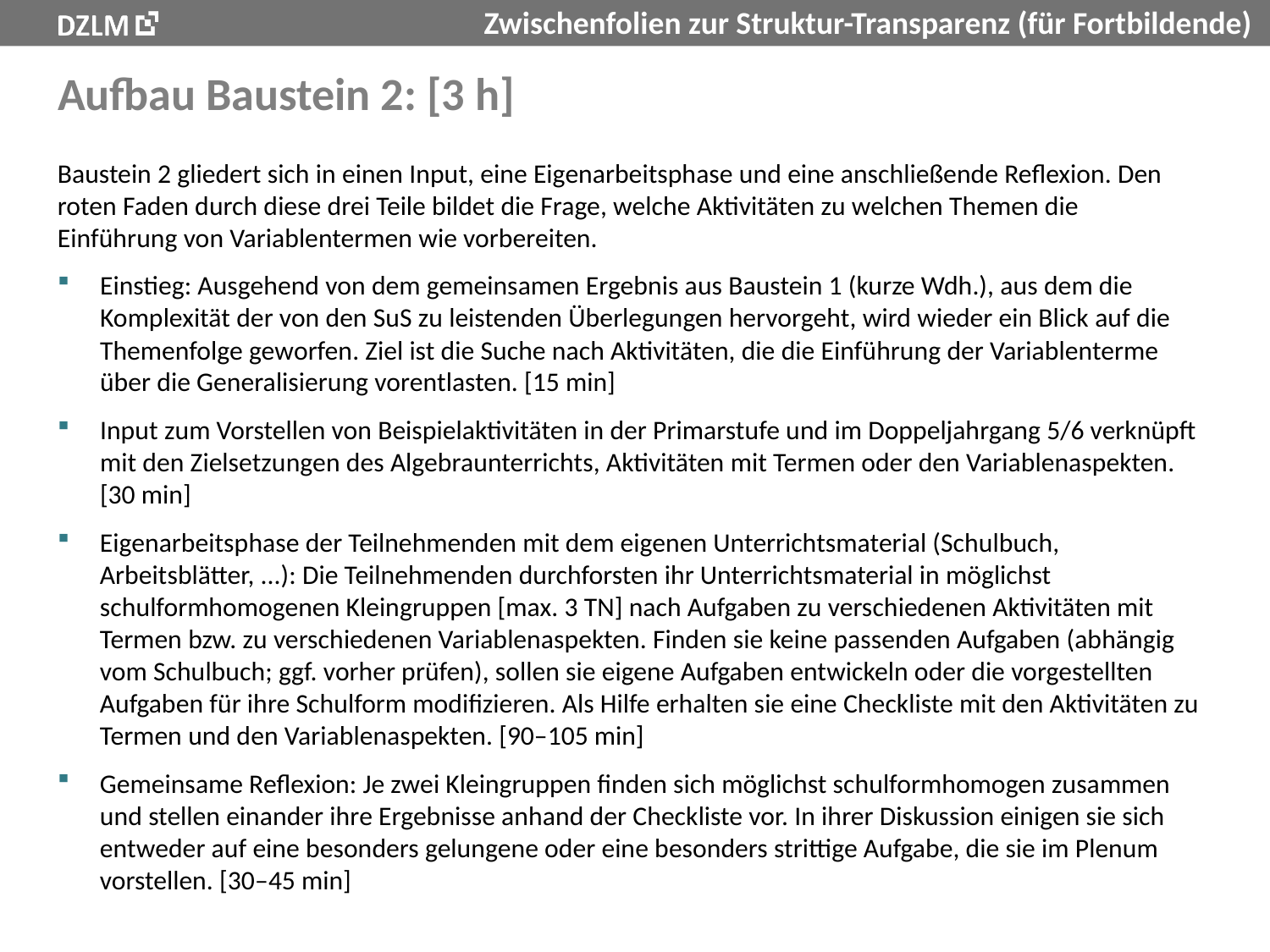

# Aufbau Baustein 2: [3 h]
Baustein 2 gliedert sich in einen Input, eine Eigenarbeitsphase und eine anschließende Reflexion. Den roten Faden durch diese drei Teile bildet die Frage, welche Aktivitäten zu welchen Themen die Einführung von Variablentermen wie vorbereiten.
Einstieg: Ausgehend von dem gemeinsamen Ergebnis aus Baustein 1 (kurze Wdh.), aus dem die Komplexität der von den SuS zu leistenden Überlegungen hervorgeht, wird wieder ein Blick auf die Themenfolge geworfen. Ziel ist die Suche nach Aktivitäten, die die Einführung der Variablenterme über die Generalisierung vorentlasten. [15 min]
Input zum Vorstellen von Beispielaktivitäten in der Primarstufe und im Doppeljahrgang 5/6 verknüpft mit den Zielsetzungen des Algebraunterrichts, Aktivitäten mit Termen oder den Variablenaspekten. [30 min]
Eigenarbeitsphase der Teilnehmenden mit dem eigenen Unterrichtsmaterial (Schulbuch, Arbeitsblätter, ...): Die Teilnehmenden durchforsten ihr Unterrichtsmaterial in möglichst schulformhomogenen Kleingruppen [max. 3 TN] nach Aufgaben zu verschiedenen Aktivitäten mit Termen bzw. zu verschiedenen Variablenaspekten. Finden sie keine passenden Aufgaben (abhängig vom Schulbuch; ggf. vorher prüfen), sollen sie eigene Aufgaben entwickeln oder die vorgestellten Aufgaben für ihre Schulform modifizieren. Als Hilfe erhalten sie eine Checkliste mit den Aktivitäten zu Termen und den Variablenaspekten. [90–105 min]
Gemeinsame Reflexion: Je zwei Kleingruppen finden sich möglichst schulformhomogen zusammen und stellen einander ihre Ergebnisse anhand der Checkliste vor. In ihrer Diskussion einigen sie sich entweder auf eine besonders gelungene oder eine besonders strittige Aufgabe, die sie im Plenum vorstellen. [30–45 min]